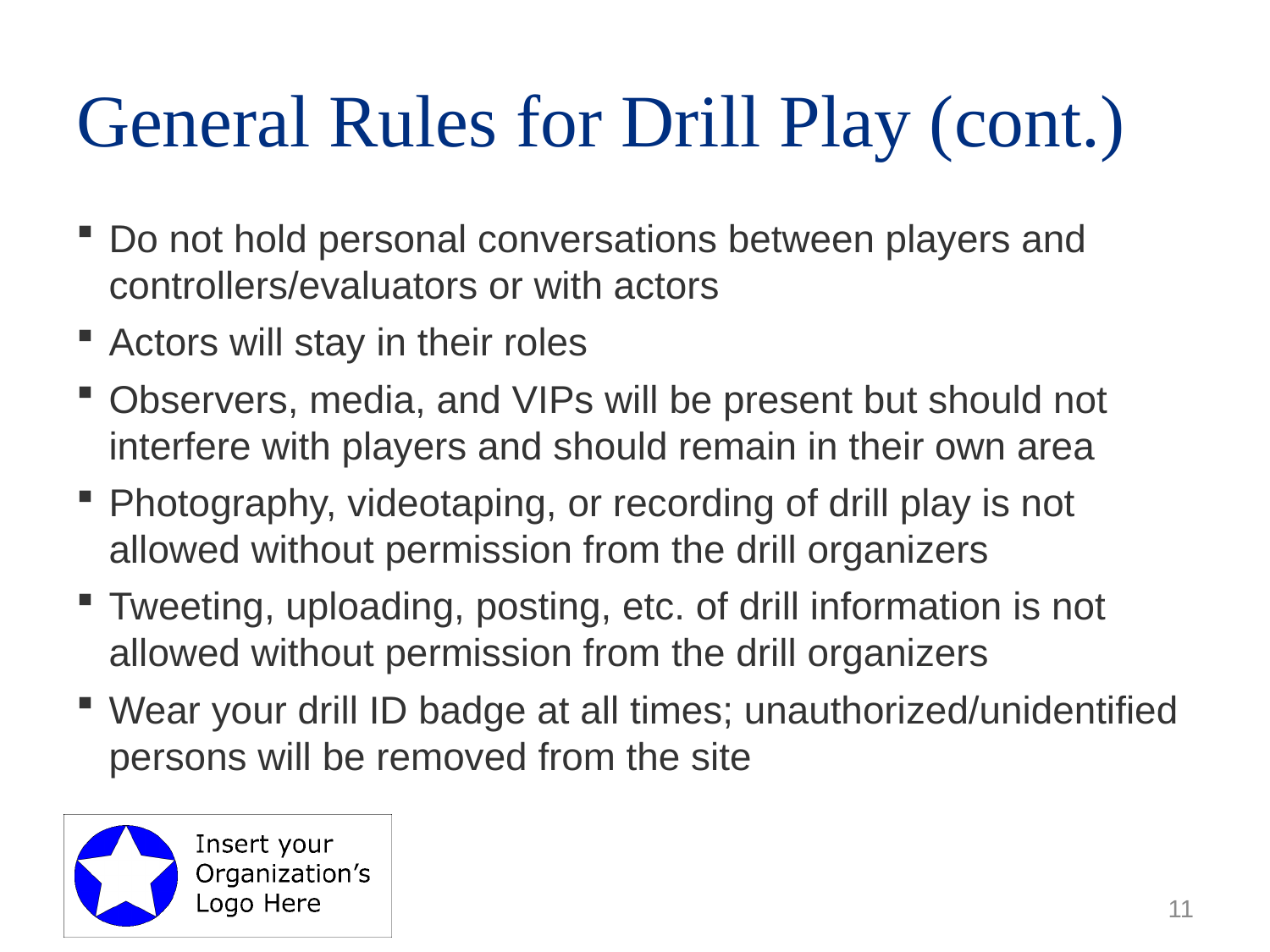

# General Rules for Drill Play (cont.)
Do not hold personal conversations between players and controllers/evaluators or with actors
Actors will stay in their roles
Observers, media, and VIPs will be present but should not interfere with players and should remain in their own area
Photography, videotaping, or recording of drill play is not allowed without permission from the drill organizers
Tweeting, uploading, posting, etc. of drill information is not allowed without permission from the drill organizers
Wear your drill ID badge at all times; unauthorized/unidentified persons will be removed from the site
11